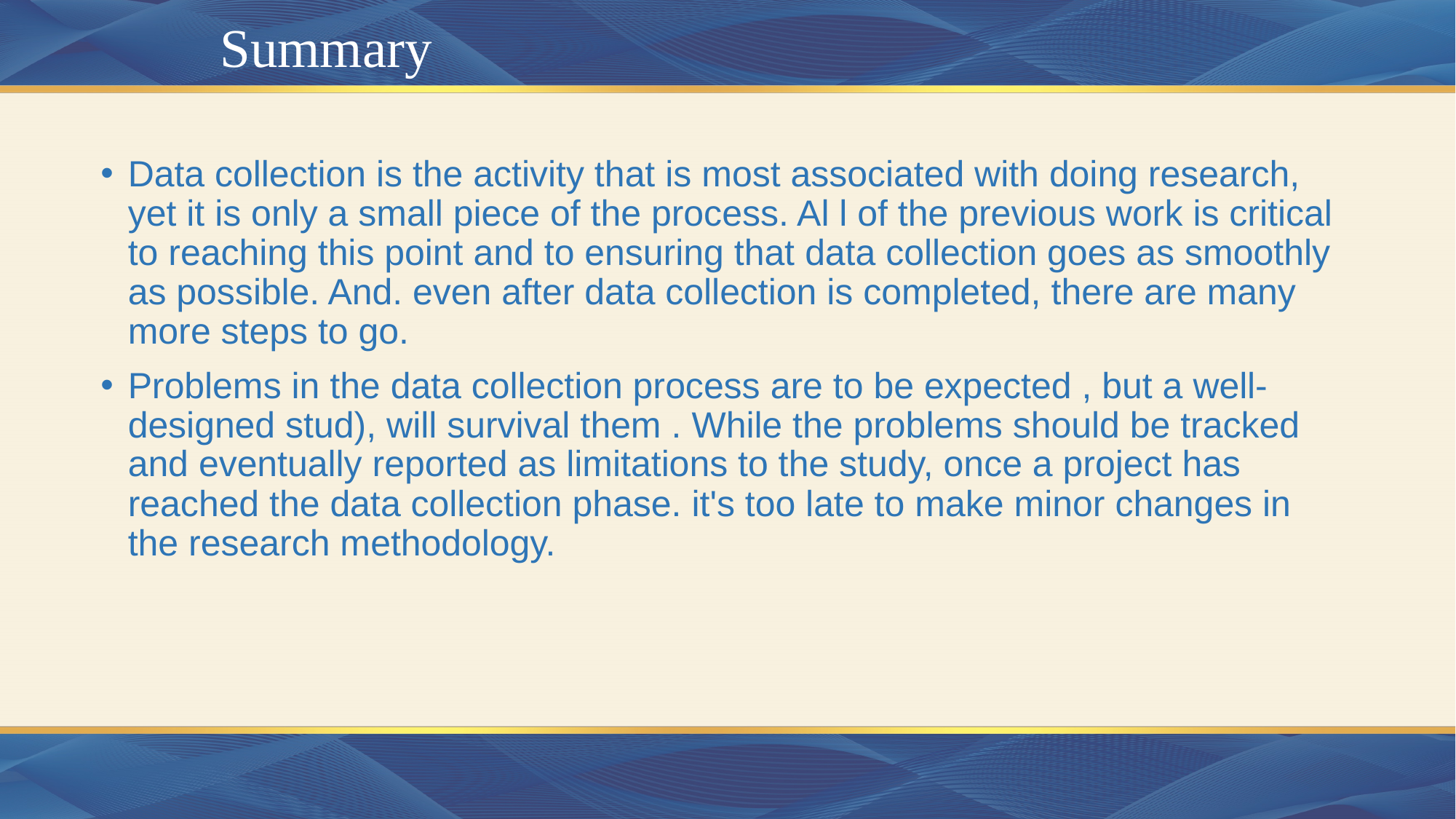

# Summary
Data collection is the activity that is most associated with doing research, yet it is only a small piece of the process. Al l of the previous work is critical to reaching this point and to ensuring that data collection goes as smoothly as possible. And. even after data collection is completed, there are many more steps to go.
Problems in the data collection process are to be expected , but a well-designed stud), will survival them . While the problems should be tracked and eventually reported as limitations to the study, once a project has reached the data collection phase. it's too late to make minor changes in the research methodology.